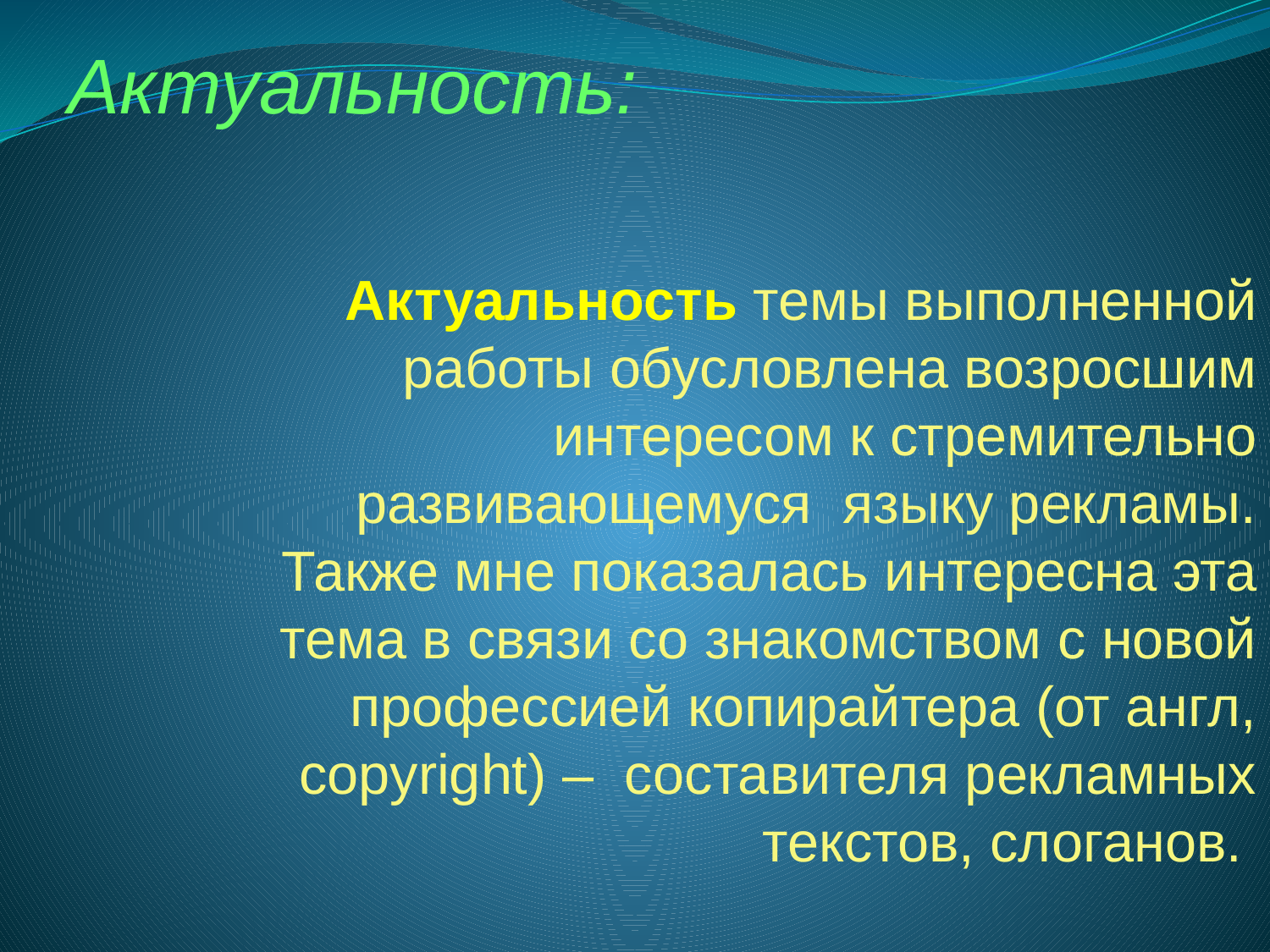

Актуальность:
Актуальность темы выполненной работы обусловлена возросшим интересом к стремительно развивающемуся  языку рекламы. Также мне показалась интересна эта тема в связи со знакомством с новой профессией копирайтера (от англ, copyright) –  составителя рекламных текстов, слоганов.